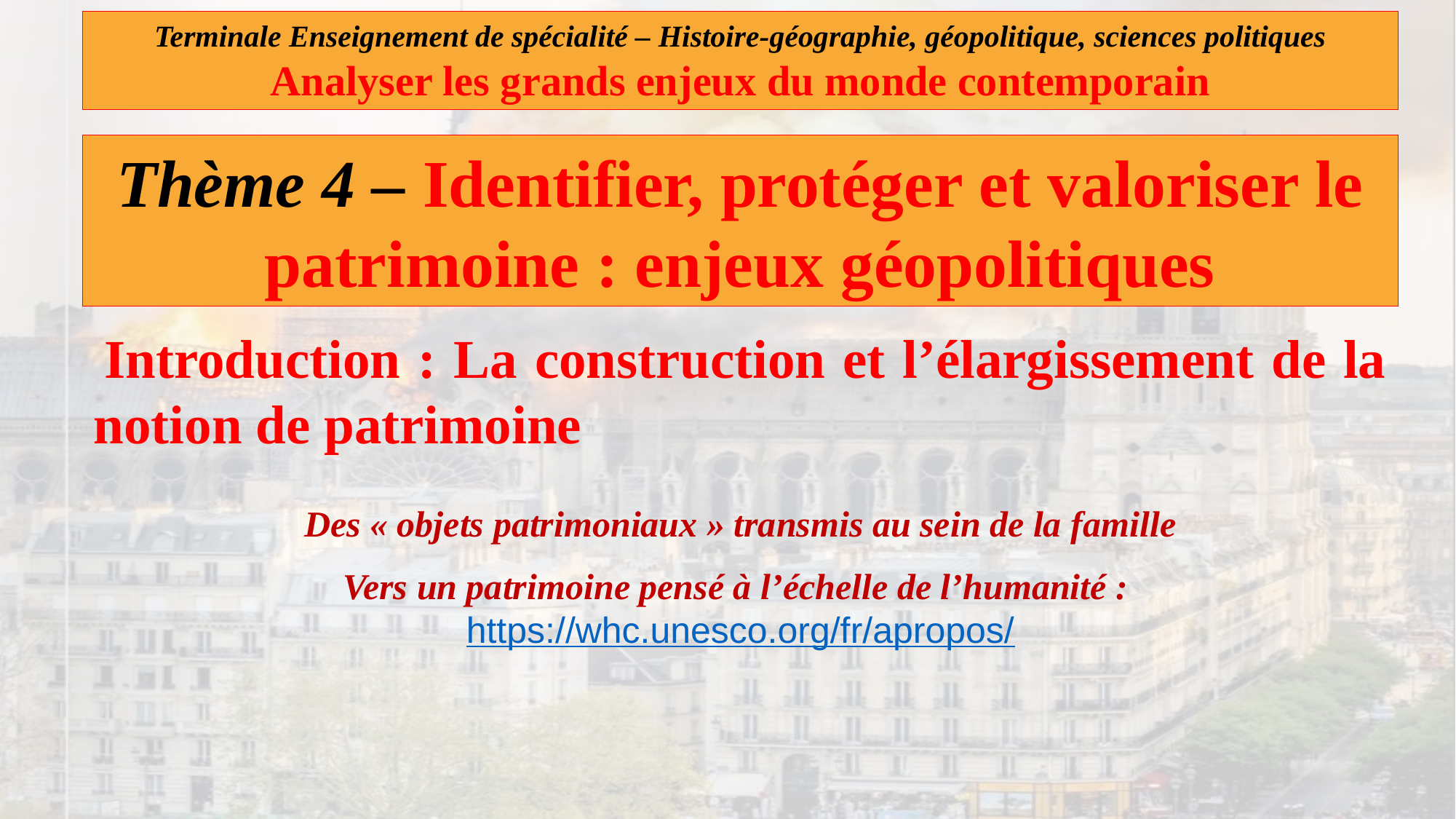

Terminale Enseignement de spécialité – Histoire-géographie, géopolitique, sciences politiques
Analyser les grands enjeux du monde contemporain
Thème 4 – Identifier, protéger et valoriser le patrimoine : enjeux géopolitiques
Introduction : La construction et l’élargissement de la notion de patrimoine
Des « objets patrimoniaux » transmis au sein de la famille
Vers un patrimoine pensé à l’échelle de l’humanité : https://whc.unesco.org/fr/apropos/